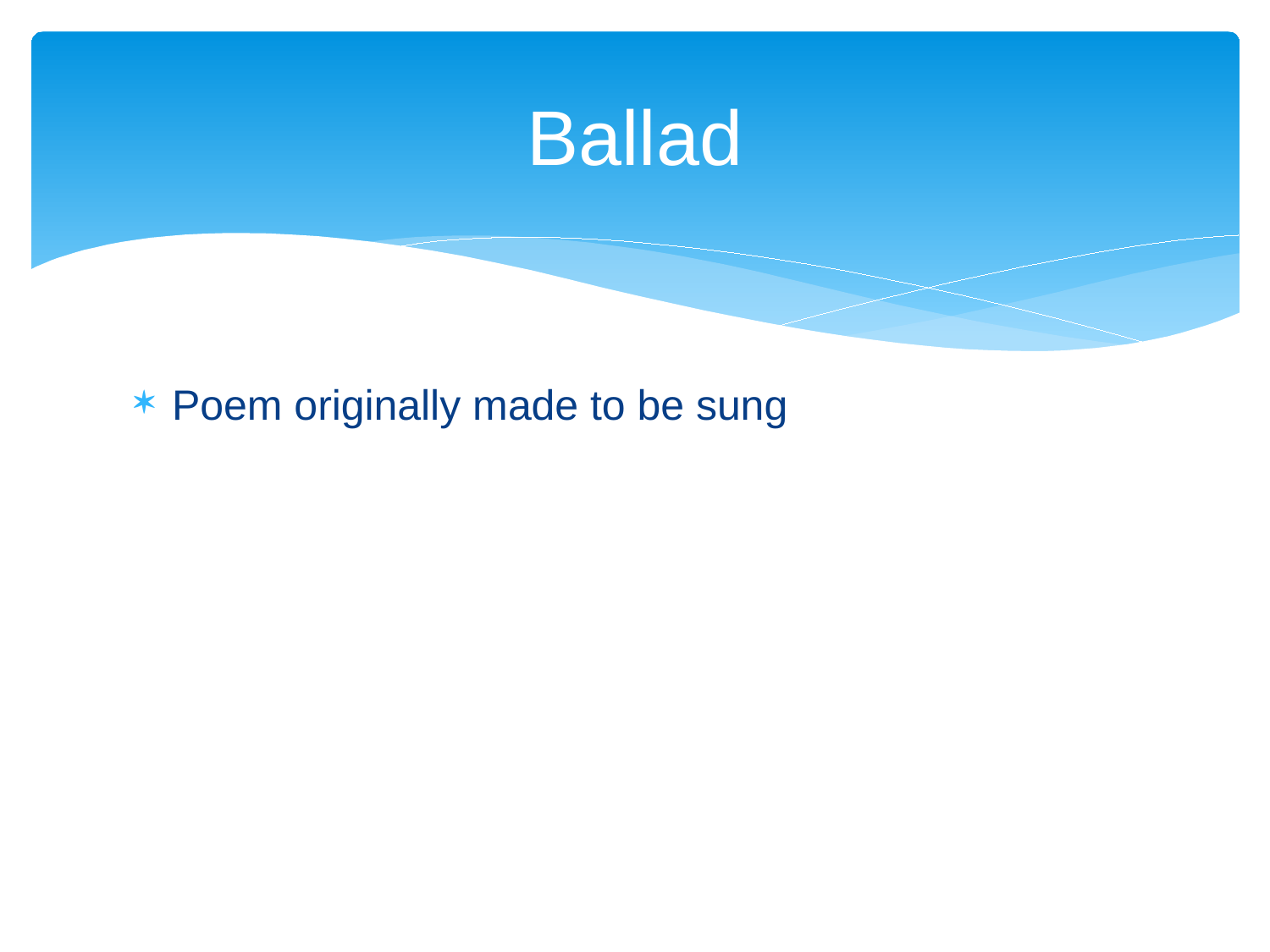

# Ballad
Poem originally made to be sung